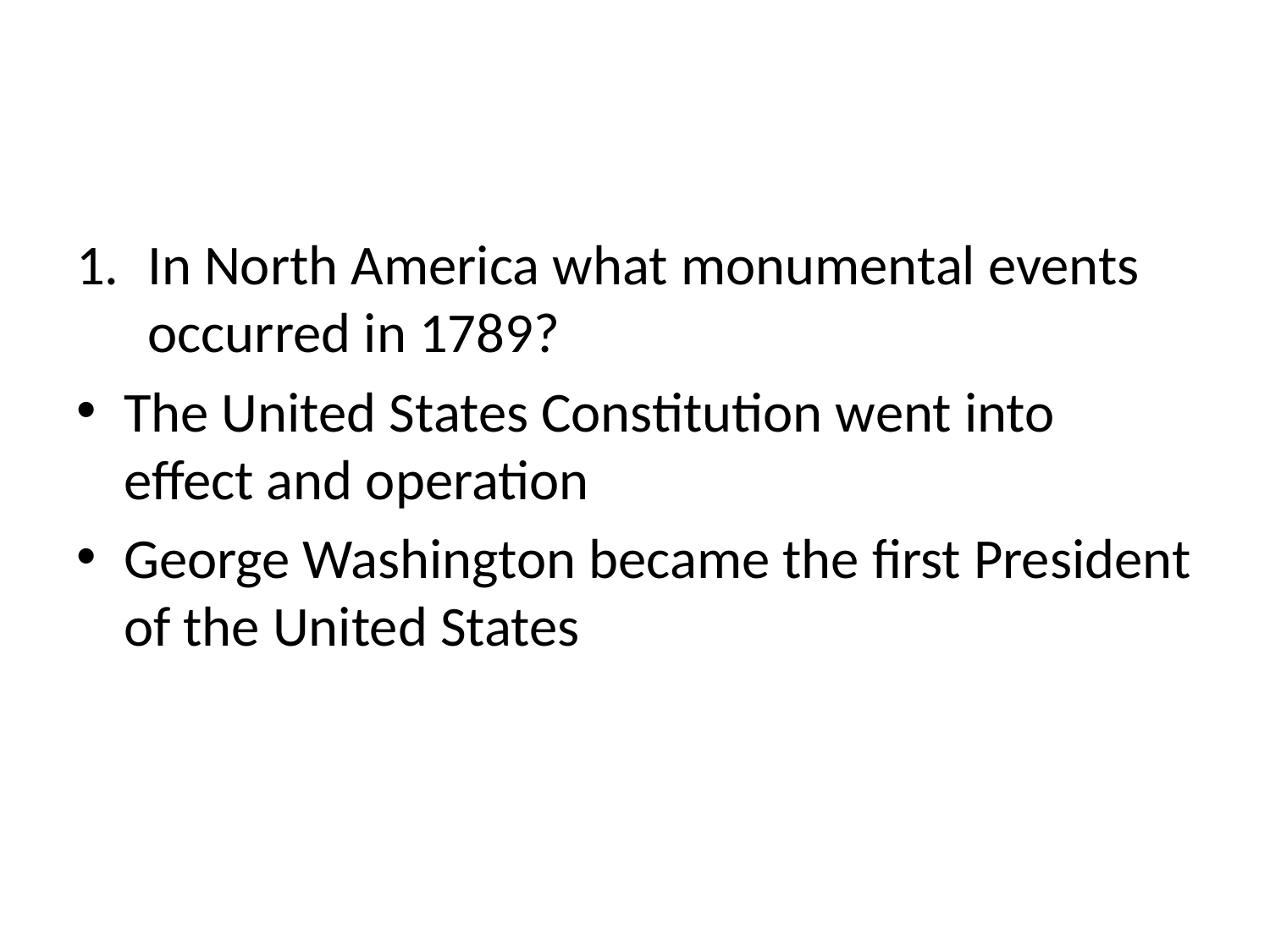

#
In North America what monumental events occurred in 1789?
The United States Constitution went into effect and operation
George Washington became the first President of the United States